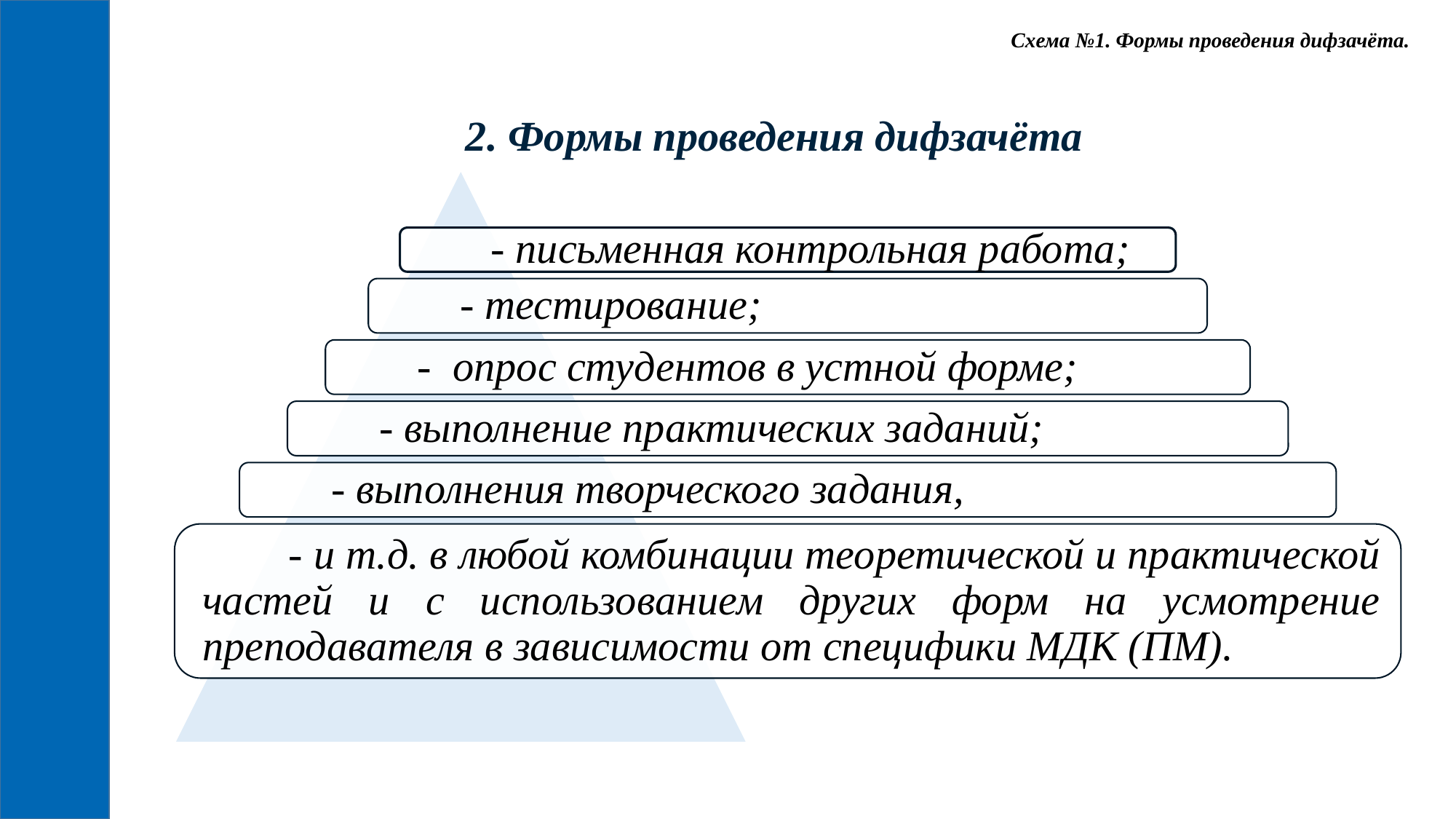

Схема №1. Формы проведения дифзачёта.

2. Формы проведения дифзачёта
       - письменная контрольная работа;
       - тестирование;
       -	опрос студентов в устной форме;
       - выполнение практических заданий;
       - выполнения творческого задания,
        - и т.д. в любой комбинации теоретической и практической частей и с использованием других форм на усмотрение преподавателя в зависимости от специфики МДК (ПМ).